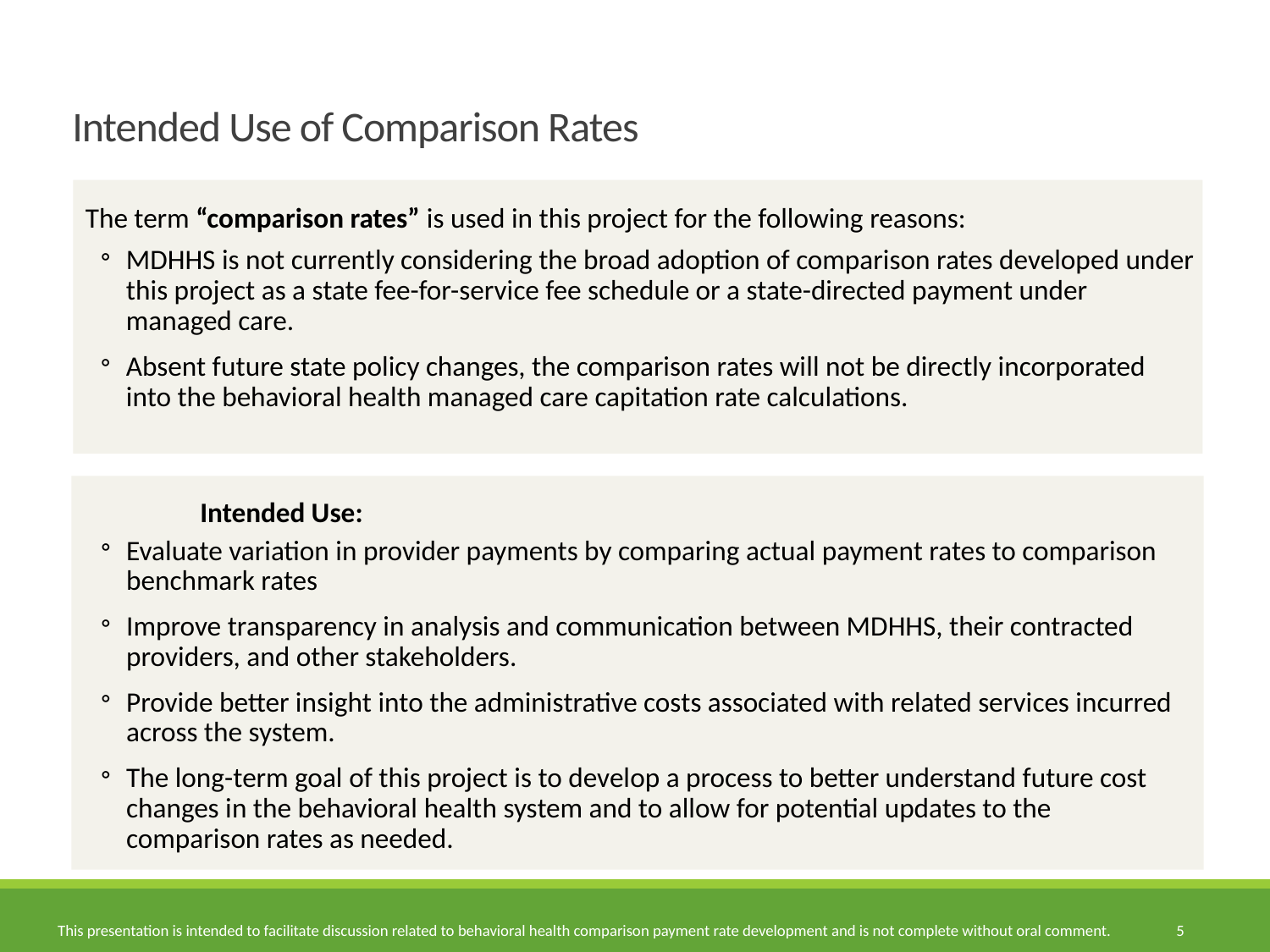

# Intended Use of Comparison Rates

The term “comparison rates” is used in this project for the following reasons:
MDHHS is not currently considering the broad adoption of comparison rates developed under this project as a state fee-for-service fee schedule or a state-directed payment under managed care.
Absent future state policy changes, the comparison rates will not be directly incorporated into the behavioral health managed care capitation rate calculations.

	Intended Use:
Evaluate variation in provider payments by comparing actual payment rates to comparison benchmark rates
Improve transparency in analysis and communication between MDHHS, their contracted providers, and other stakeholders.
Provide better insight into the administrative costs associated with related services incurred across the system.
The long-term goal of this project is to develop a process to better understand future cost changes in the behavioral health system and to allow for potential updates to the comparison rates as needed.

5
This presentation is intended to facilitate discussion related to behavioral health comparison payment rate development and is not complete without oral comment.